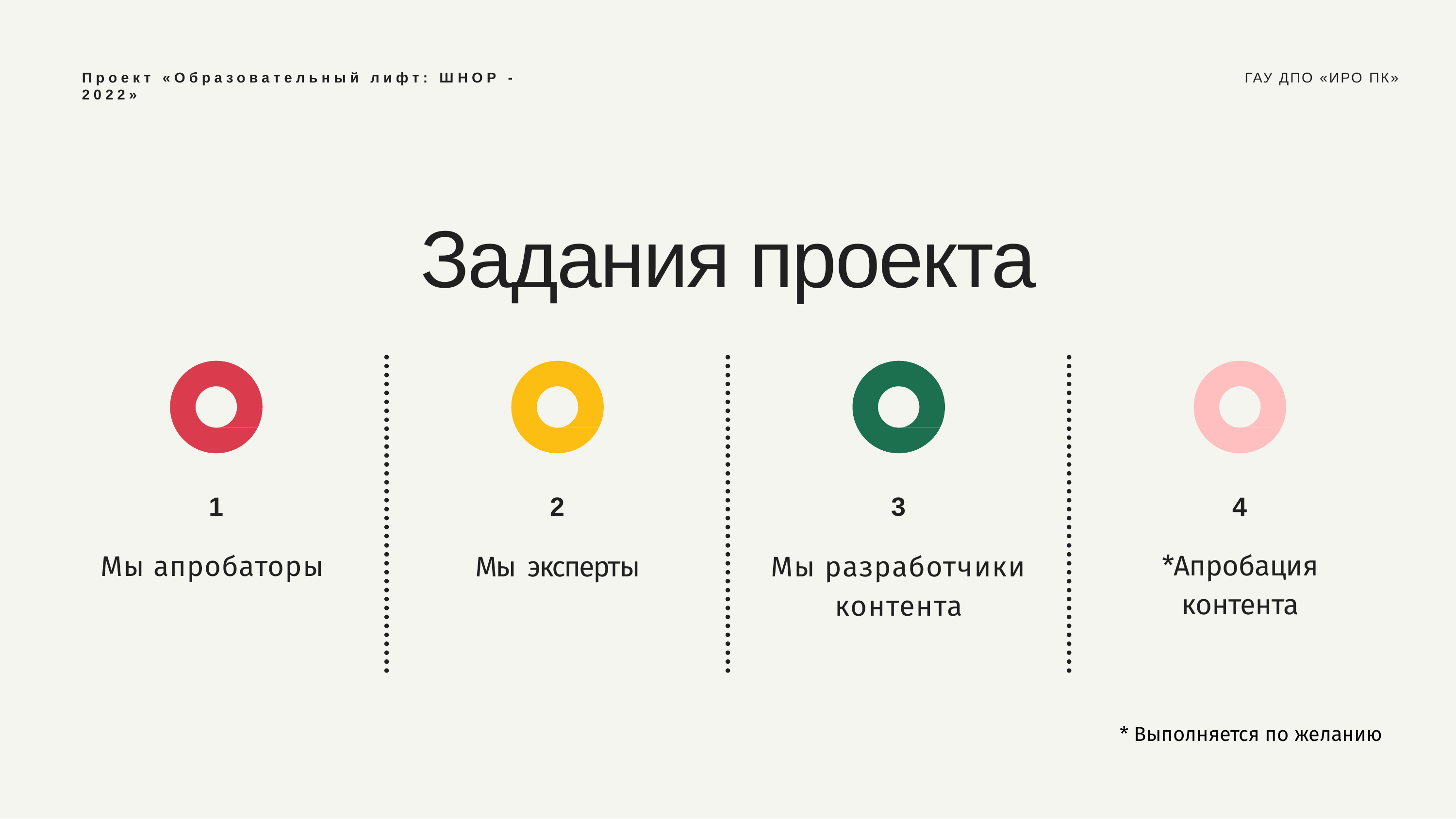

Проект «Образовательный лифт: ШНОР - 2022»
ГАУ ДПО «ИРО ПК»

# Задания проекта

1
Мы апробаторы
2
Мы  эксперты
3
Мы разработчики контента
4
*Апробация контента

* Выполняется по желанию